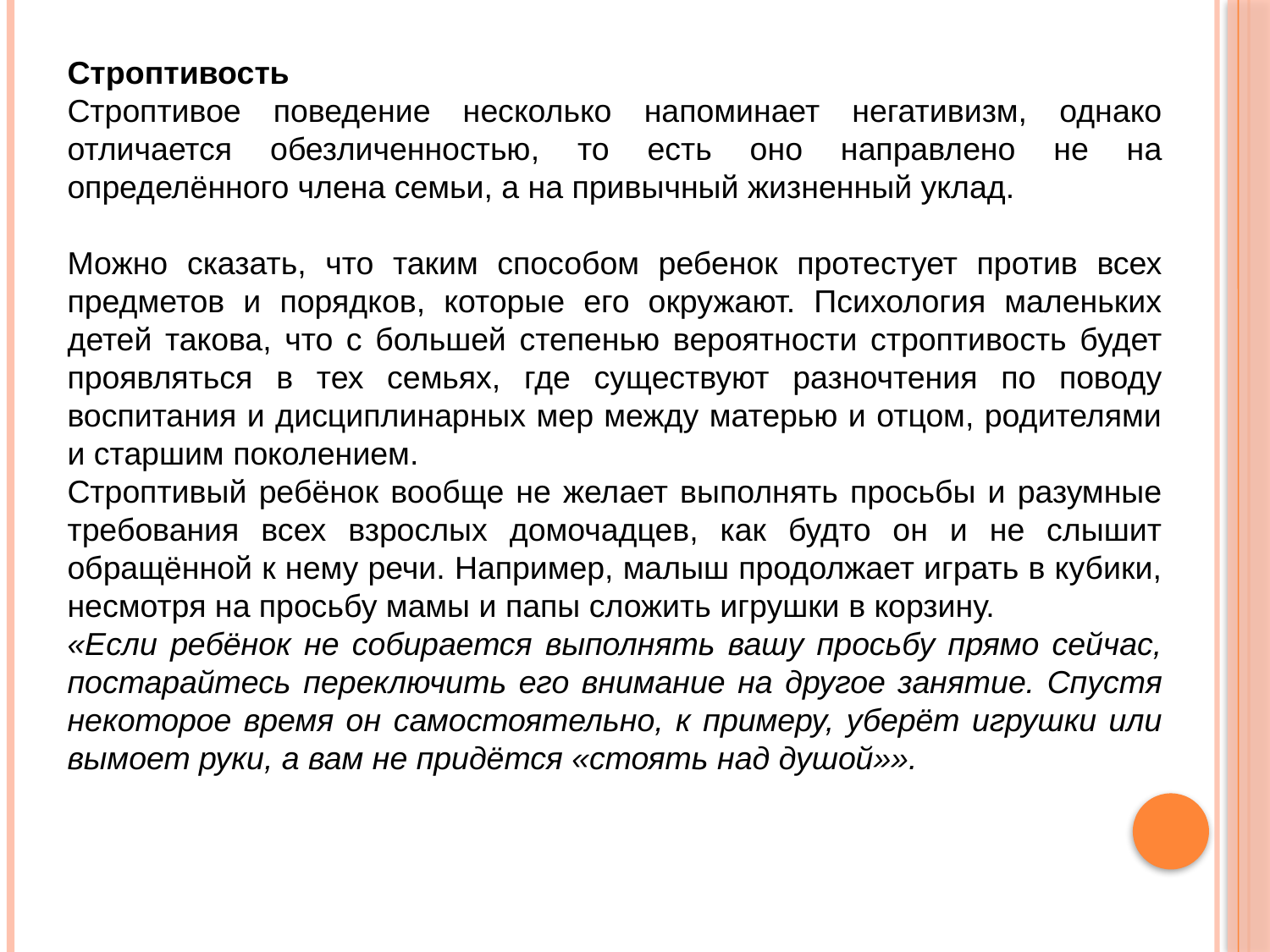

Строптивость
Строптивое поведение несколько напоминает негативизм, однако отличается обезличенностью, то есть оно направлено не на определённого члена семьи, а на привычный жизненный уклад.

Можно сказать, что таким способом ребенок протестует против всех предметов и порядков, которые его окружают. Психология маленьких детей такова, что с большей степенью вероятности строптивость будет проявляться в тех семьях, где существуют разночтения по поводу воспитания и дисциплинарных мер между матерью и отцом, родителями и старшим поколением.
Строптивый ребёнок вообще не желает выполнять просьбы и разумные требования всех взрослых домочадцев, как будто он и не слышит обращённой к нему речи. Например, малыш продолжает играть в кубики, несмотря на просьбу мамы и папы сложить игрушки в корзину.
«Если ребёнок не собирается выполнять вашу просьбу прямо сейчас, постарайтесь переключить его внимание на другое занятие. Спустя некоторое время он самостоятельно, к примеру, уберёт игрушки или вымоет руки, а вам не придётся «стоять над душой»».